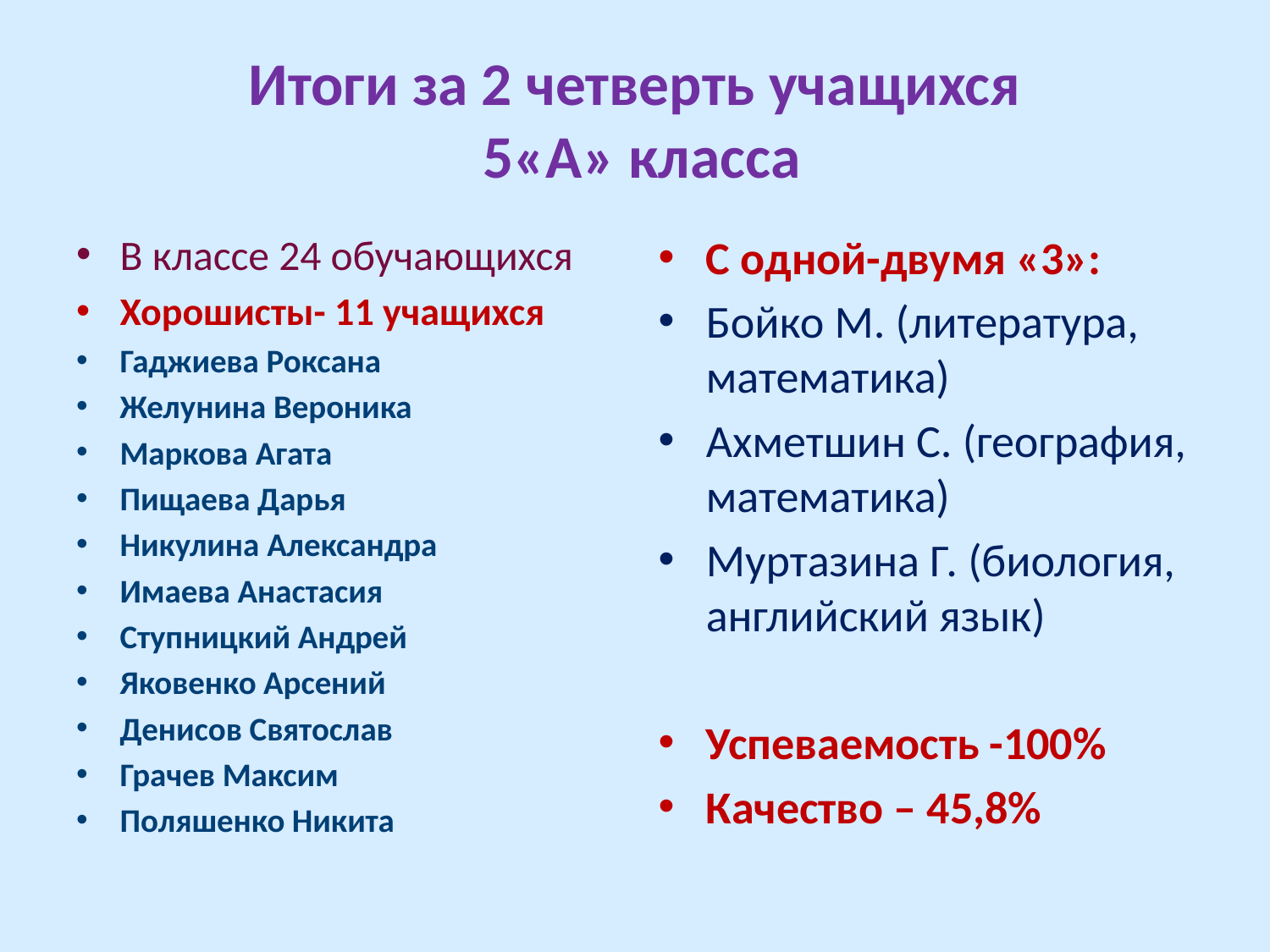

# Итоги за 2 четверть учащихся 5«А» класса
В классе 24 обучающихся
Хорошисты- 11 учащихся
Гаджиева Роксана
Желунина Вероника
Маркова Агата
Пищаева Дарья
Никулина Александра
Имаева Анастасия
Ступницкий Андрей
Яковенко Арсений
Денисов Святослав
Грачев Максим
Поляшенко Никита
С одной-двумя «3»:
Бойко М. (литература, математика)
Ахметшин С. (география, математика)
Муртазина Г. (биология, английский язык)

Успеваемость -100%
Качество – 45,8%